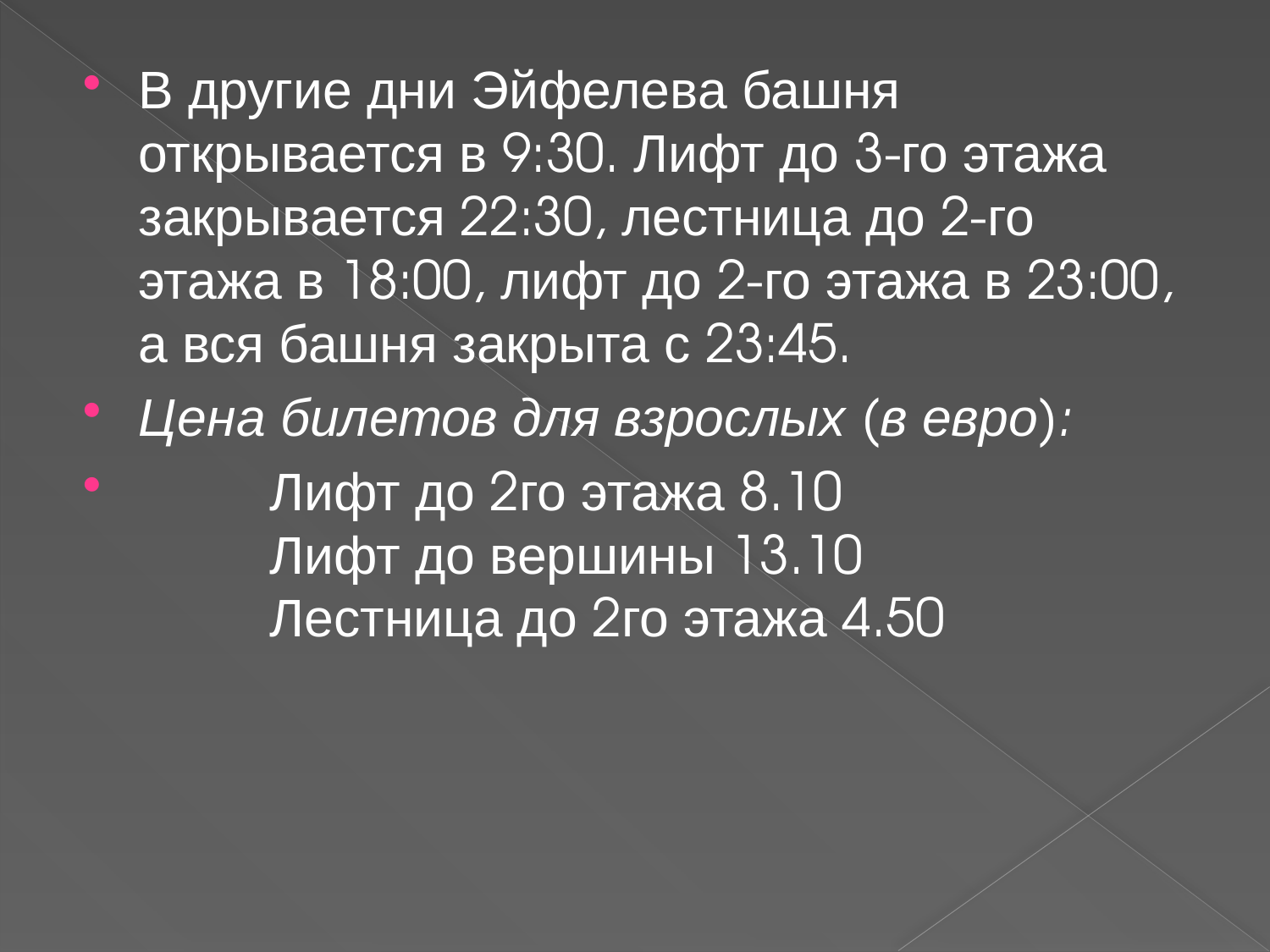

В другие дни Эйфелева башня открывается в 9:30. Лифт до 3-го этажа закрывается 22:30, лестница до 2-го этажа в 18:00, лифт до 2-го этажа в 23:00, а вся башня закрыта с 23:45.
Цена билетов для взрослых (в евро):
         Лифт до 2го этажа 8.10
         Лифт до вершины 13.10
         Лестница до 2го этажа 4.50